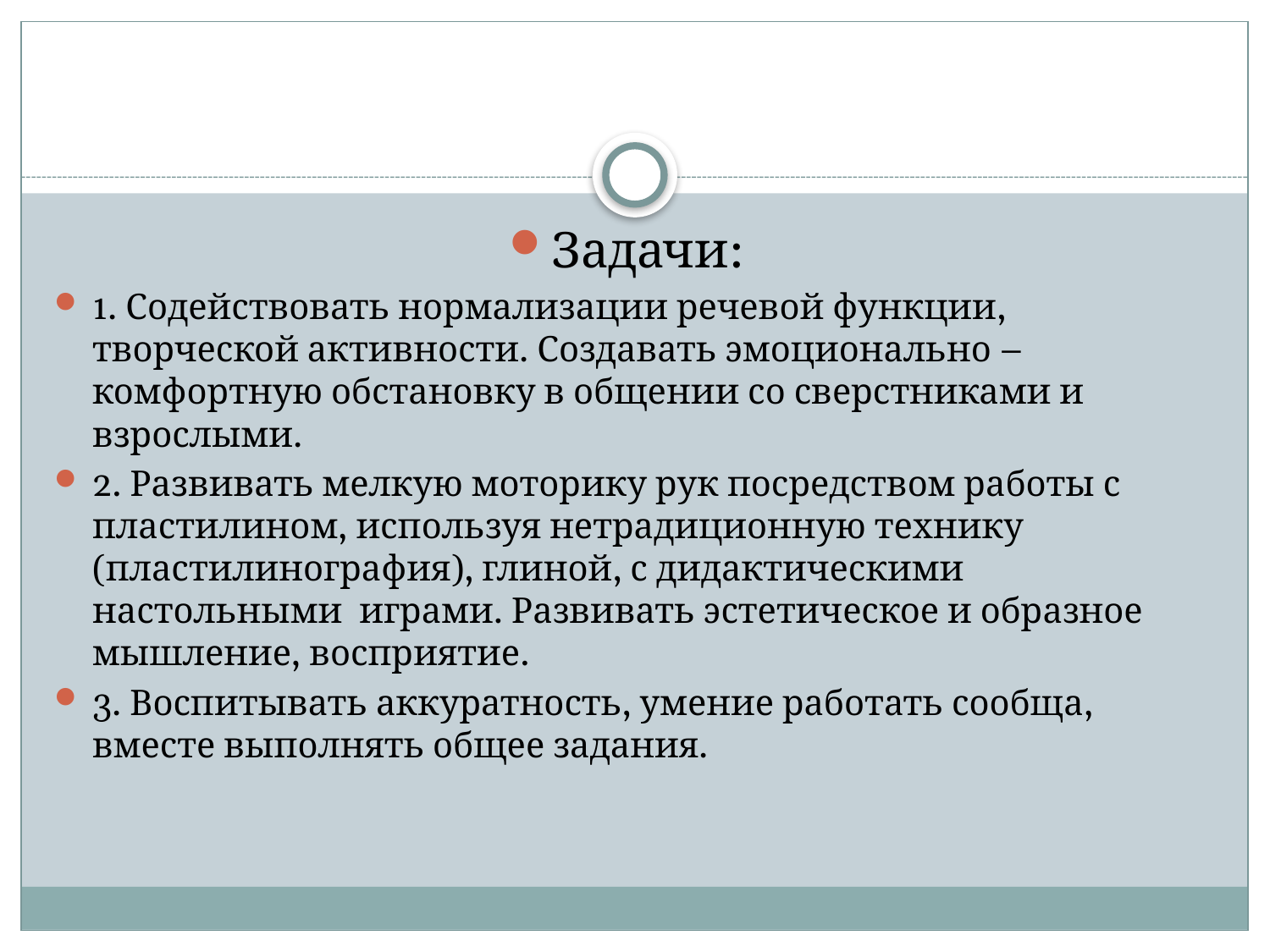

Задачи:
1. Содействовать нормализации речевой функции, творческой активности. Создавать эмоционально – комфортную обстановку в общении со сверстниками и взрослыми.
2. Развивать мелкую моторику рук посредством работы с пластилином, используя нетрадиционную технику (пластилинография), глиной, с дидактическими настольными  играми. Развивать эстетическое и образное мышление, восприятие.
3. Воспитывать аккуратность, умение работать сообща, вместе выполнять общее задания.